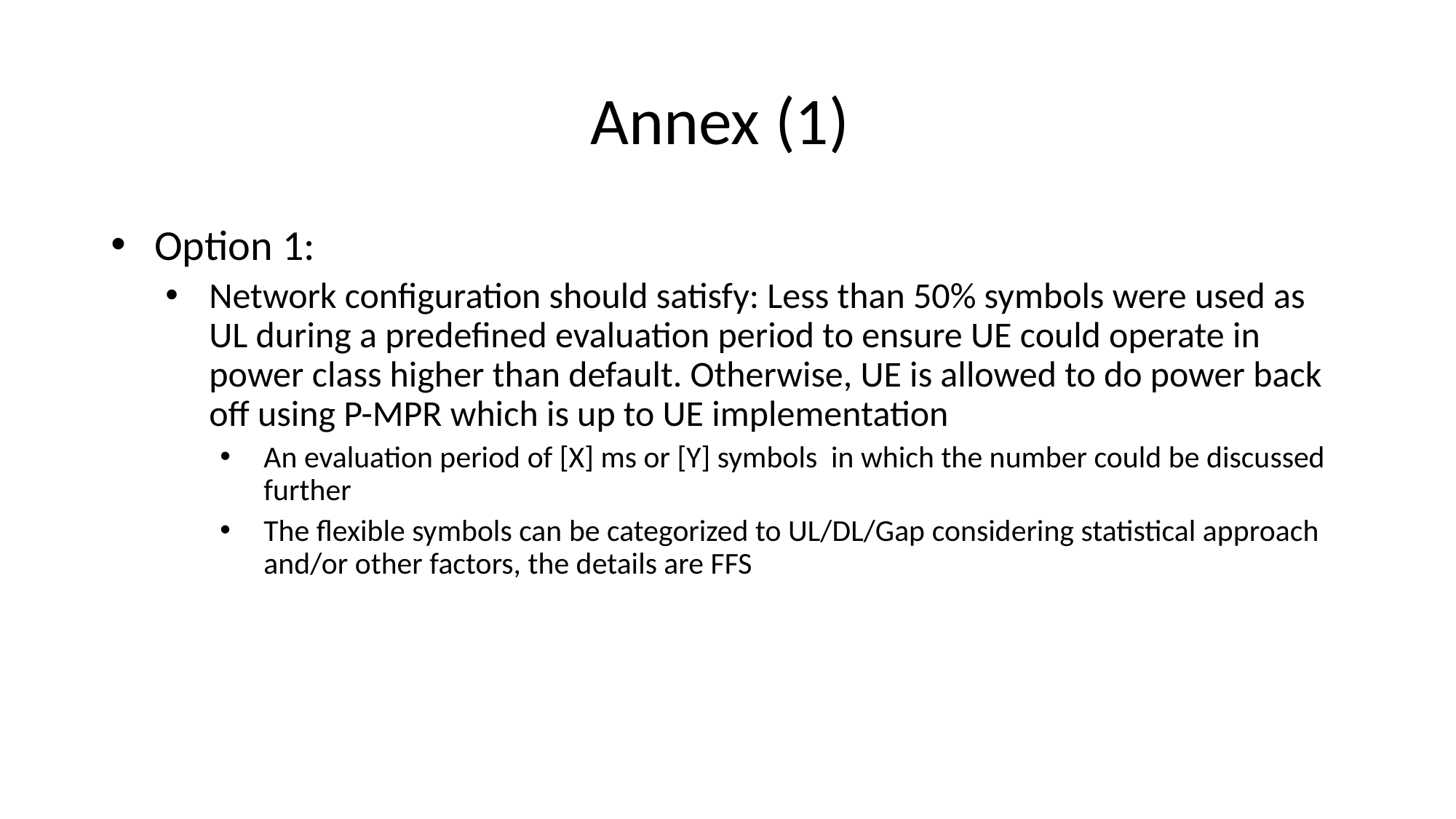

# Annex (1)
Option 1:
Network configuration should satisfy: Less than 50% symbols were used as UL during a predefined evaluation period to ensure UE could operate in power class higher than default. Otherwise, UE is allowed to do power back off using P-MPR which is up to UE implementation
An evaluation period of [X] ms or [Y] symbols  in which the number could be discussed further
The flexible symbols can be categorized to UL/DL/Gap considering statistical approach and/or other factors, the details are FFS